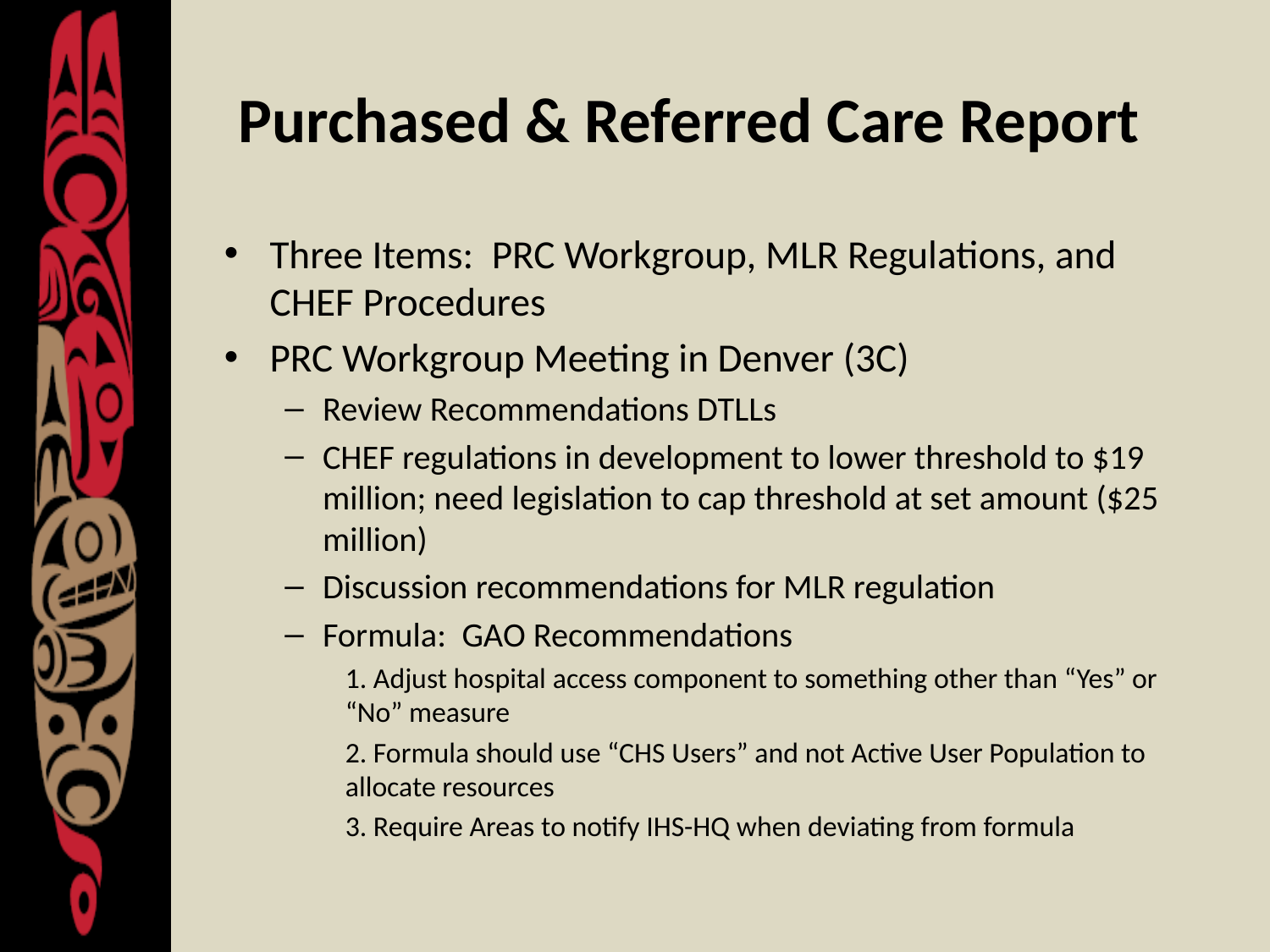

# Purchased & Referred Care Report
Three Items:  PRC Workgroup, MLR Regulations, and CHEF Procedures
PRC Workgroup Meeting in Denver (3C)
Review Recommendations DTLLs
CHEF regulations in development to lower threshold to $19 million; need legislation to cap threshold at set amount ($25 million)
Discussion recommendations for MLR regulation
Formula:  GAO Recommendations
1. Adjust hospital access component to something other than “Yes” or “No” measure
2. Formula should use “CHS Users” and not Active User Population to allocate resources
3. Require Areas to notify IHS-HQ when deviating from formula